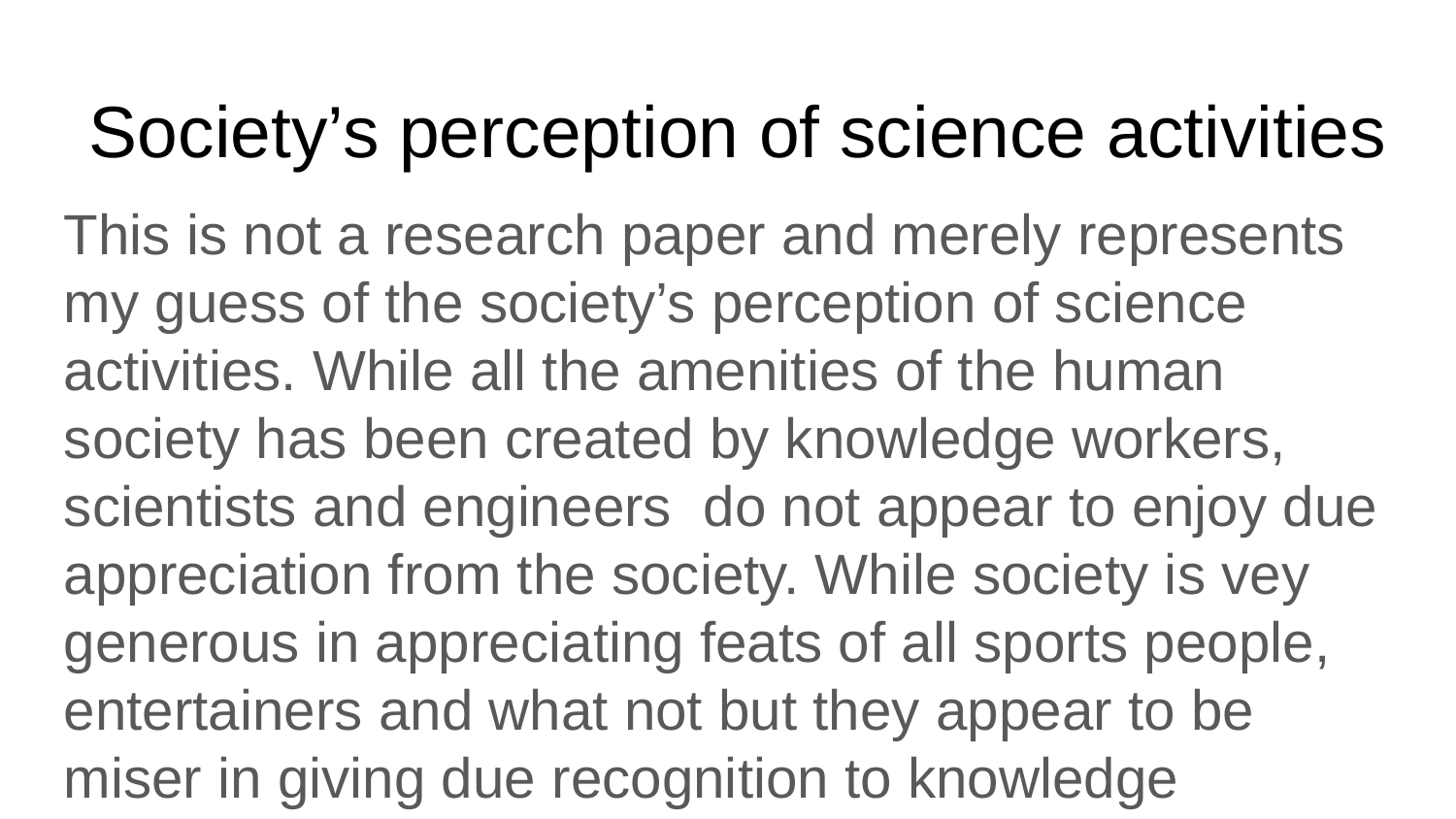

Society’s perception of science activities
This is not a research paper and merely represents my guess of the society’s perception of science activities. While all the amenities of the human society has been created by knowledge workers, scientists and engineers  do not appear to enjoy due appreciation from the society. While society is vey generous in appreciating feats of all sports people, entertainers and what not but they appear to be miser in giving due recognition to knowledge workers.